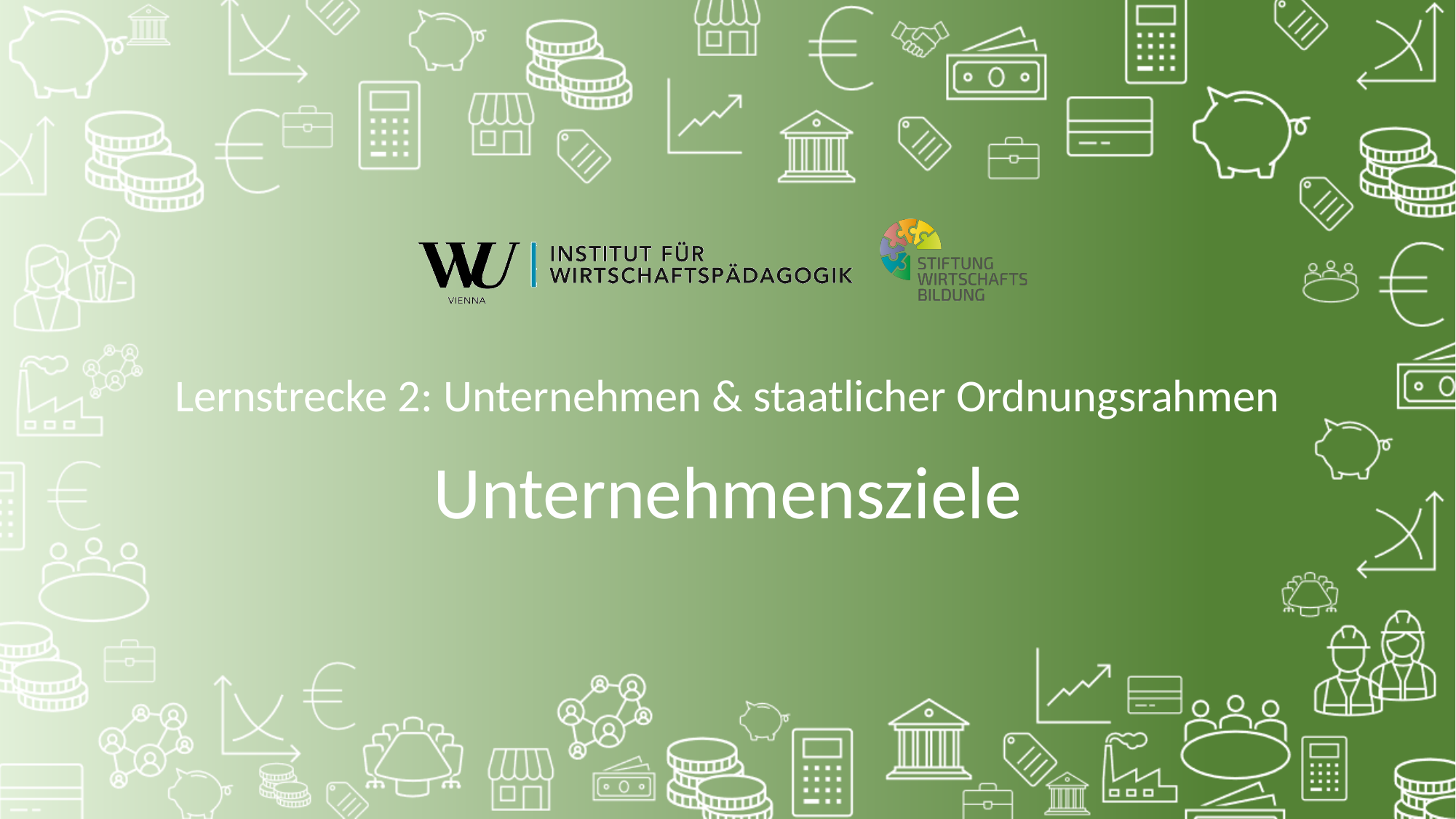

# Lernstrecke 2: Unternehmen & staatlicher Ordnungsrahmen
Unternehmensziele